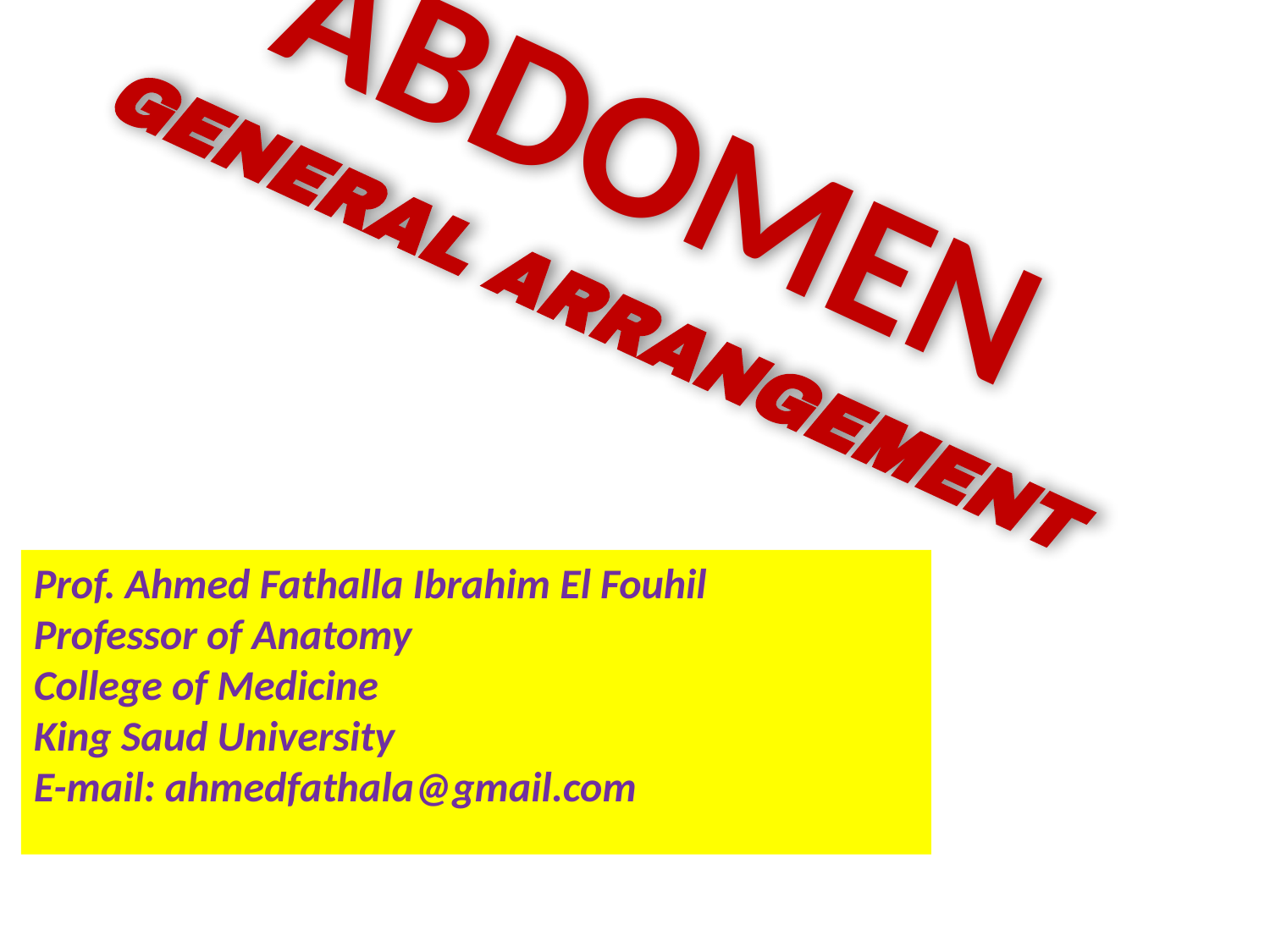

ABDOMEN
GENERAL ARRANGEMENT
Prof. Ahmed Fathalla Ibrahim El Fouhil
Professor of Anatomy
College of Medicine
King Saud University
E-mail: ahmedfathala@gmail.com